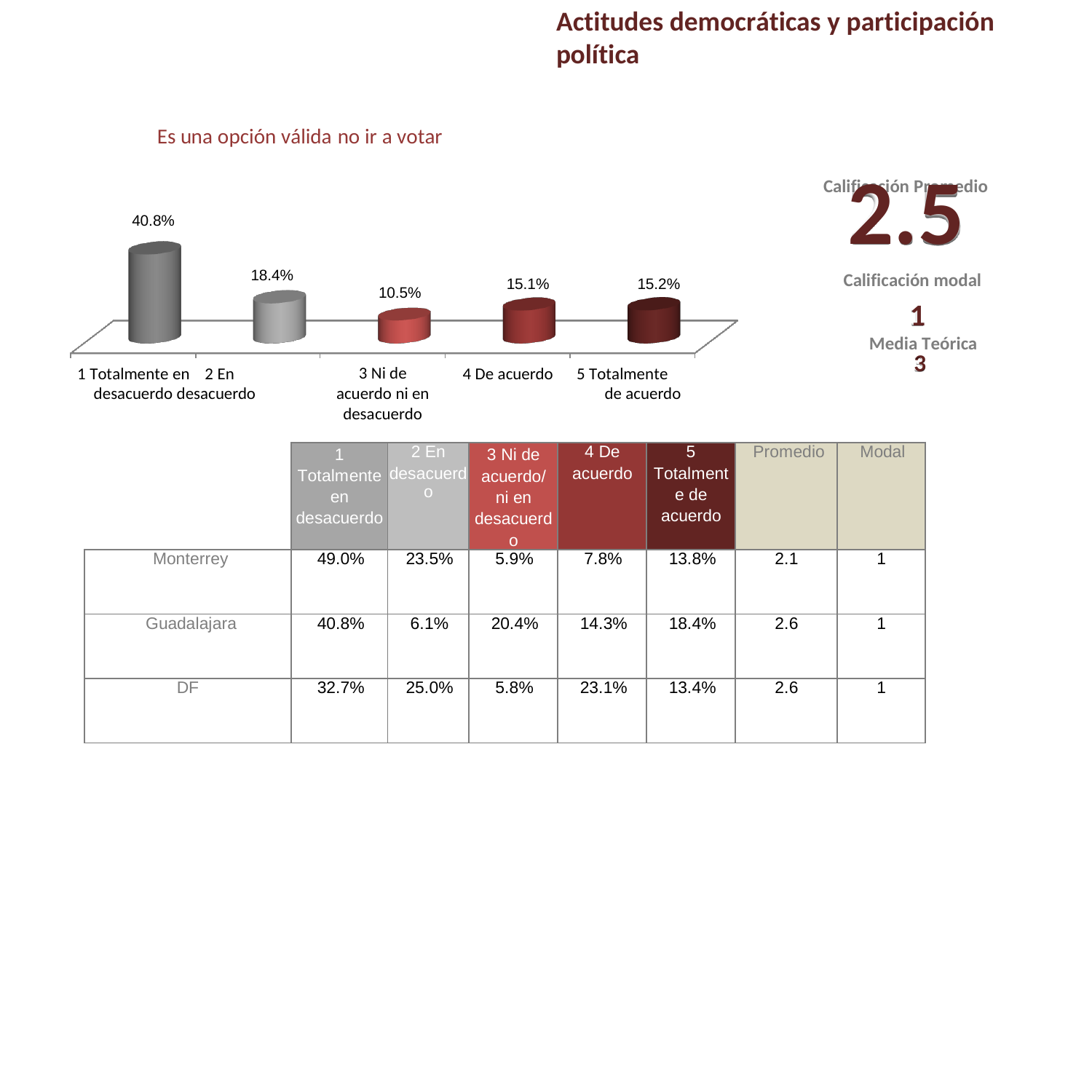

Actitudes democráticas y participación política

Es una opción válida no ir a votar

Calificación Promedio

2.5
Calificación modal
1
Media Teórica
3

40.8%
18.4%
15.2%
15.1%
10.5%

1 Totalmente en    2 En desacuerdo desacuerdo
5 Totalmente de acuerdo
3 Ni de acuerdo ni en desacuerdo
4 De acuerdo
|  | 1 Totalmente en desacuerdo | 2 En desacuerdo | 3 Ni de acuerdo/ ni en desacuerdo | 4 De acuerdo | 5 Totalmente de acuerdo | Promedio | Modal |
| --- | --- | --- | --- | --- | --- | --- | --- |
| Monterrey | 49.0% | 23.5% | 5.9% | 7.8% | 13.8% | 2.1 | 1 |
| Guadalajara | 40.8% | 6.1% | 20.4% | 14.3% | 18.4% | 2.6 | 1 |
| DF | 32.7% | 25.0% | 5.8% | 23.1% | 13.4% | 2.6 | 1 |